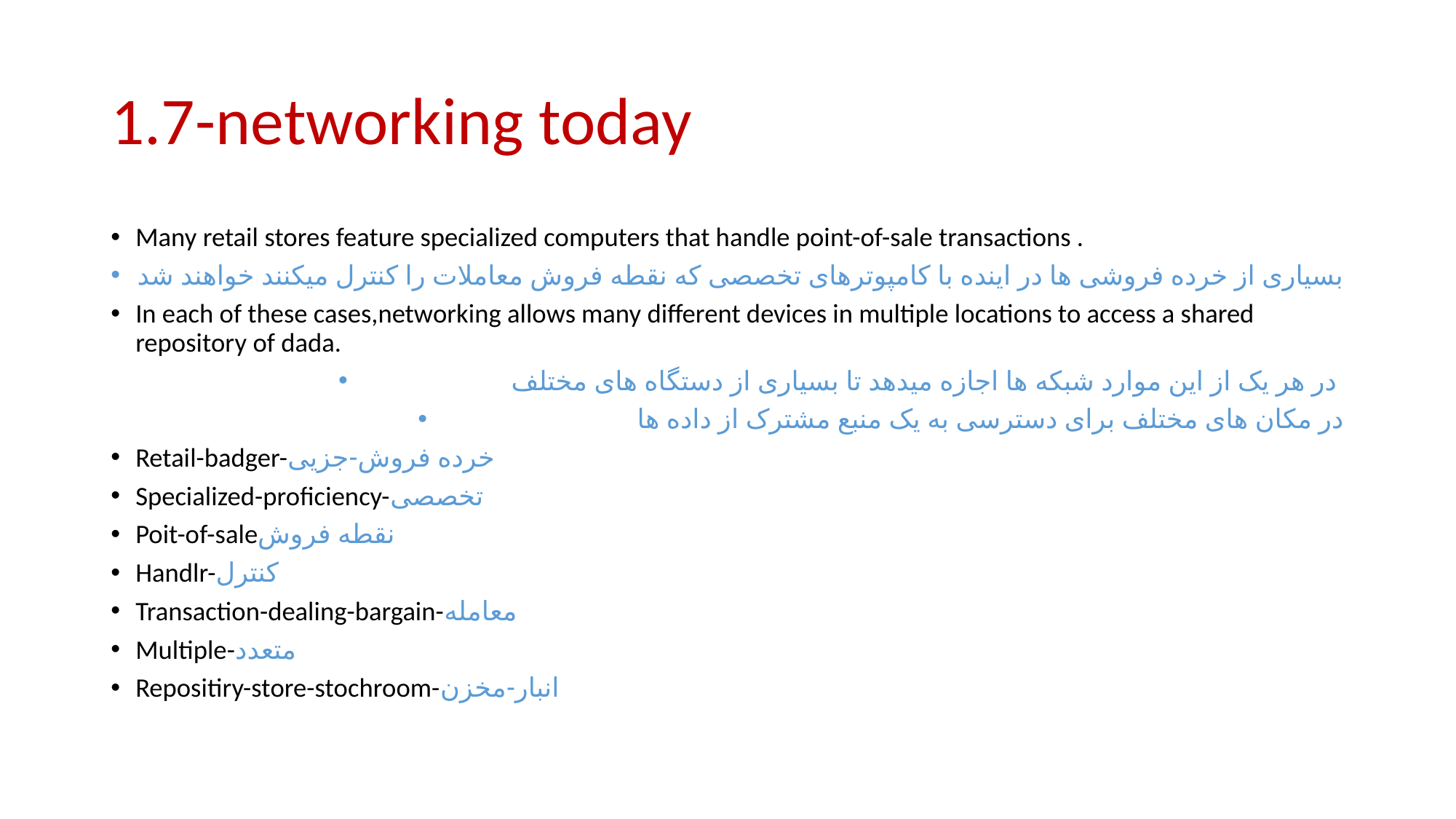

# 1.7-networking today
Many retail stores feature specialized computers that handle point-of-sale transactions .
بسیاری از خرده فروشی ها در اینده با کامپوترهای تخصصی که نقطه فروش معاملات را کنترل میکنند خواهند شد
In each of these cases,networking allows many different devices in multiple locations to access a shared repository of dada.
در هر یک از این موارد شبکه ها اجازه میدهد تا بسیاری از دستگاه های مختلف
در مکان های مختلف برای دسترسی به یک منبع مشترک از داده ها
Retail-badger-خرده فروش-جزیی
Specialized-proficiency-تخصصی
Poit-of-saleنقطه فروش
Handlr-کنترل
Transaction-dealing-bargain-معامله
Multiple-متعدد
Repositiry-store-stochroom-انبار-مخزن